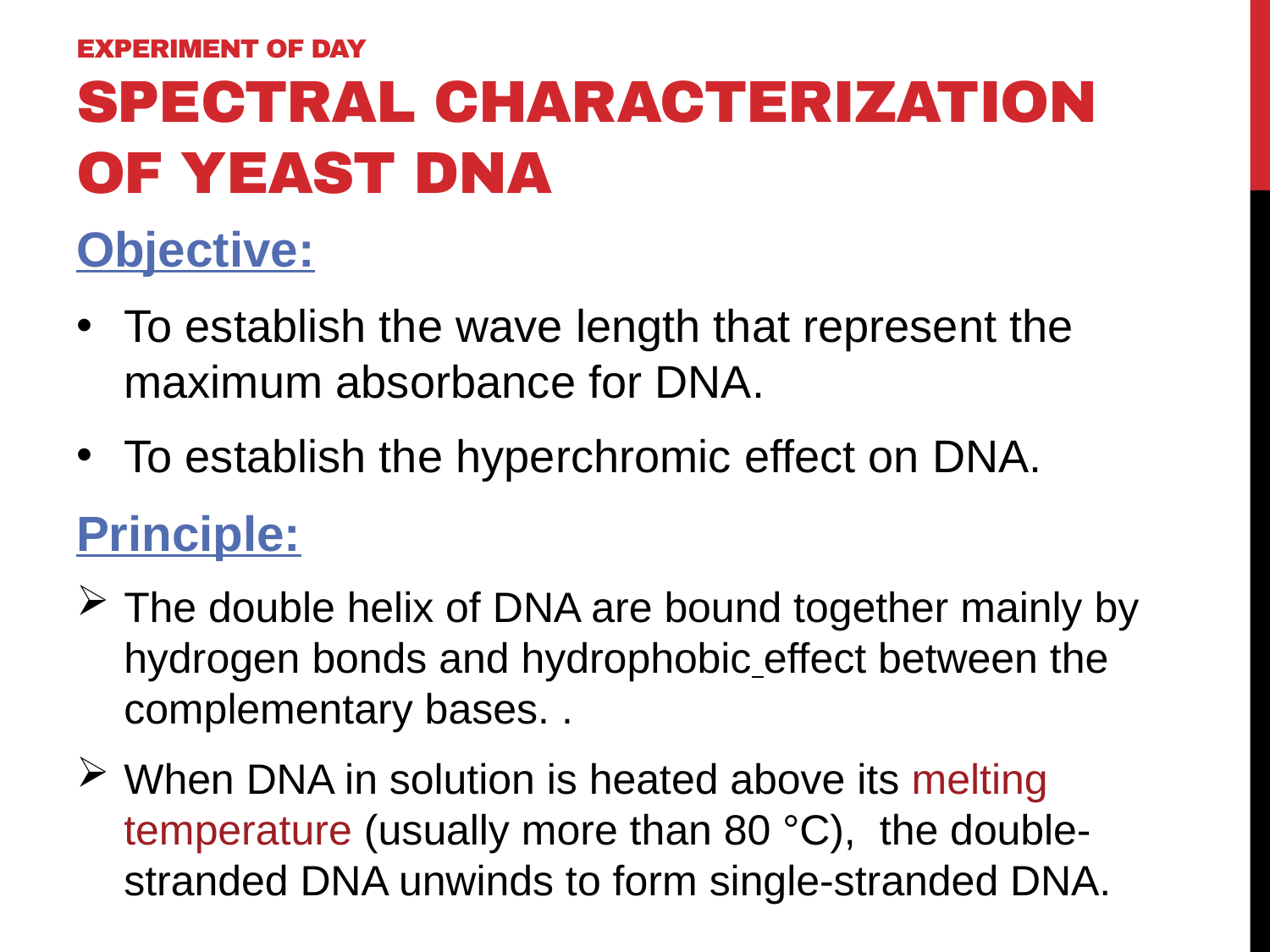

# Experiment of day spectral characterization of yeast DNA
Objective:
To establish the wave length that represent the maximum absorbance for DNA.
To establish the hyperchromic effect on DNA.
Principle:
The double helix of DNA are bound together mainly by hydrogen bonds and hydrophobic effect between the complementary bases. .
When DNA in solution is heated above its melting temperature (usually more than 80 °C),  the double-stranded DNA unwinds to form single-stranded DNA.